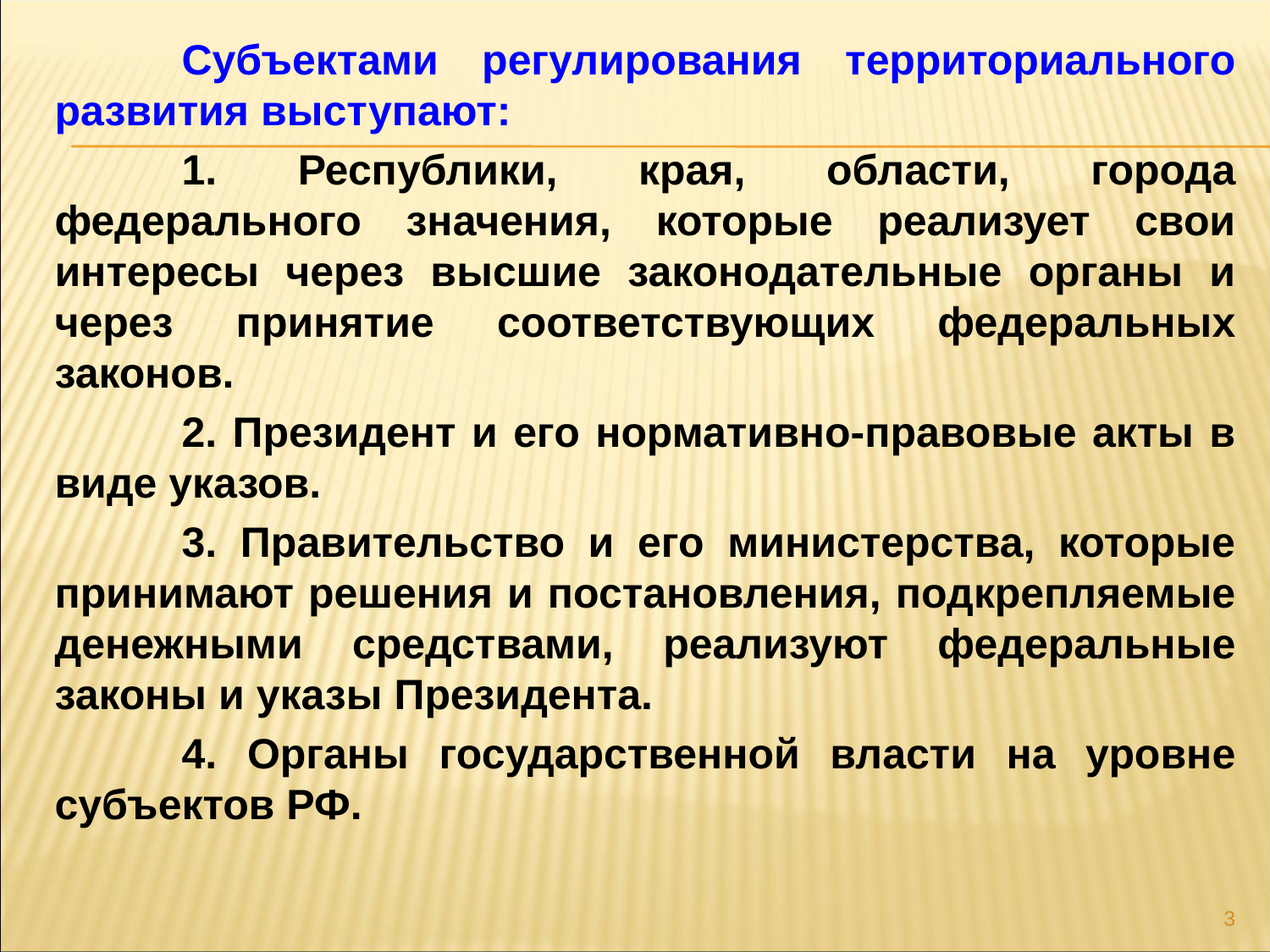

Субъектами регулирования территориального развития выступают:
	1. Республики, края, области, города федерального значения, которые реализует свои интересы через высшие законодательные органы и через принятие соответствующих федеральных законов.
	2. Президент и его нормативно-правовые акты в виде указов.
	3. Правительство и его министерства, которые принимают решения и постановления, подкрепляемые денежными средствами, реализуют федеральные законы и указы Президента.
	4. Органы государственной власти на уровне субъектов РФ.
3